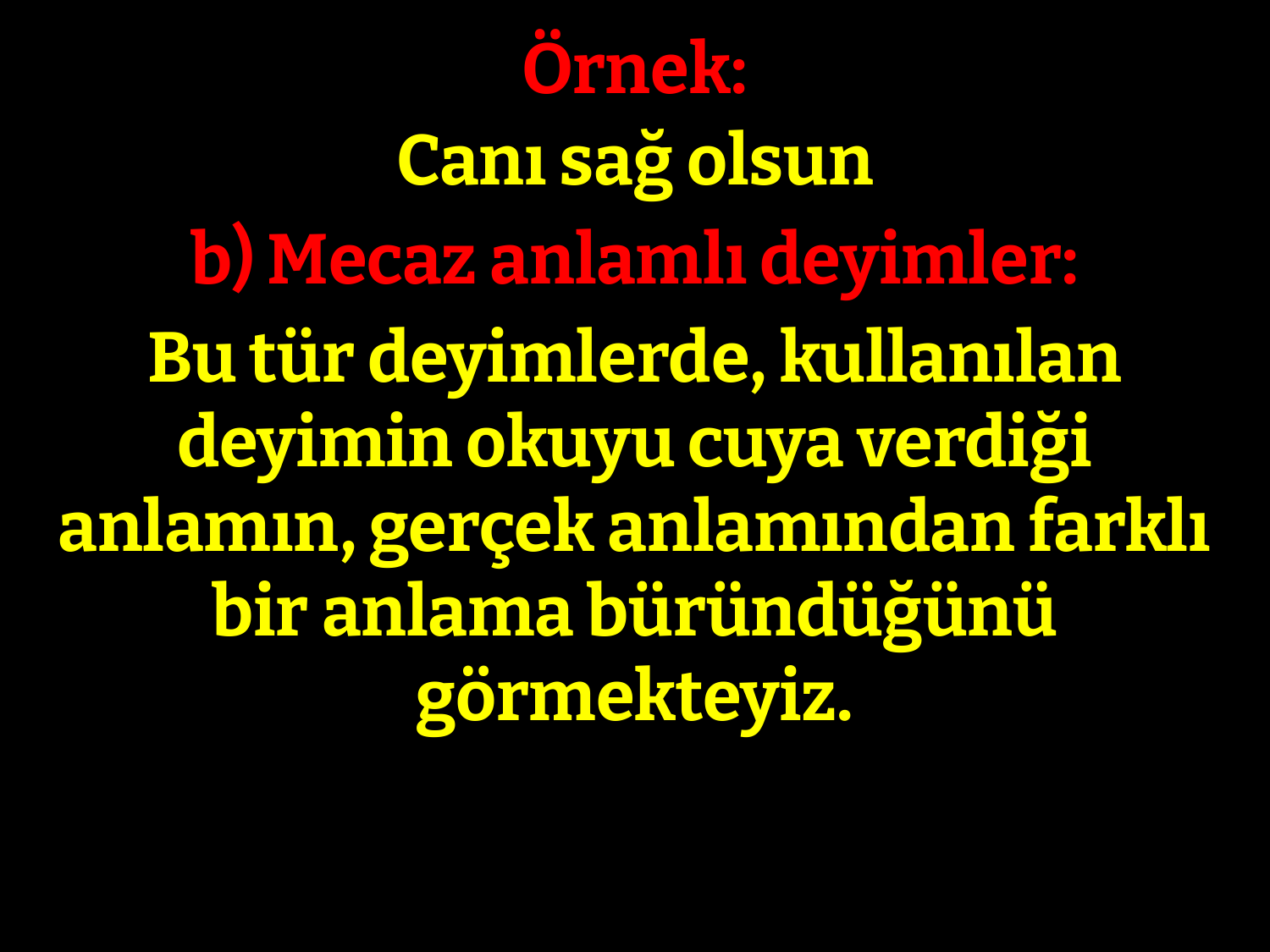

Örnek:
Canı sağ olsun
b) Mecaz anlamlı deyimler:
#
Bu tür deyimlerde, kullanılan deyimin okuyu cuya verdiği anlamın, gerçek anlamından farklı bir anlama büründüğünü görmekteyiz.